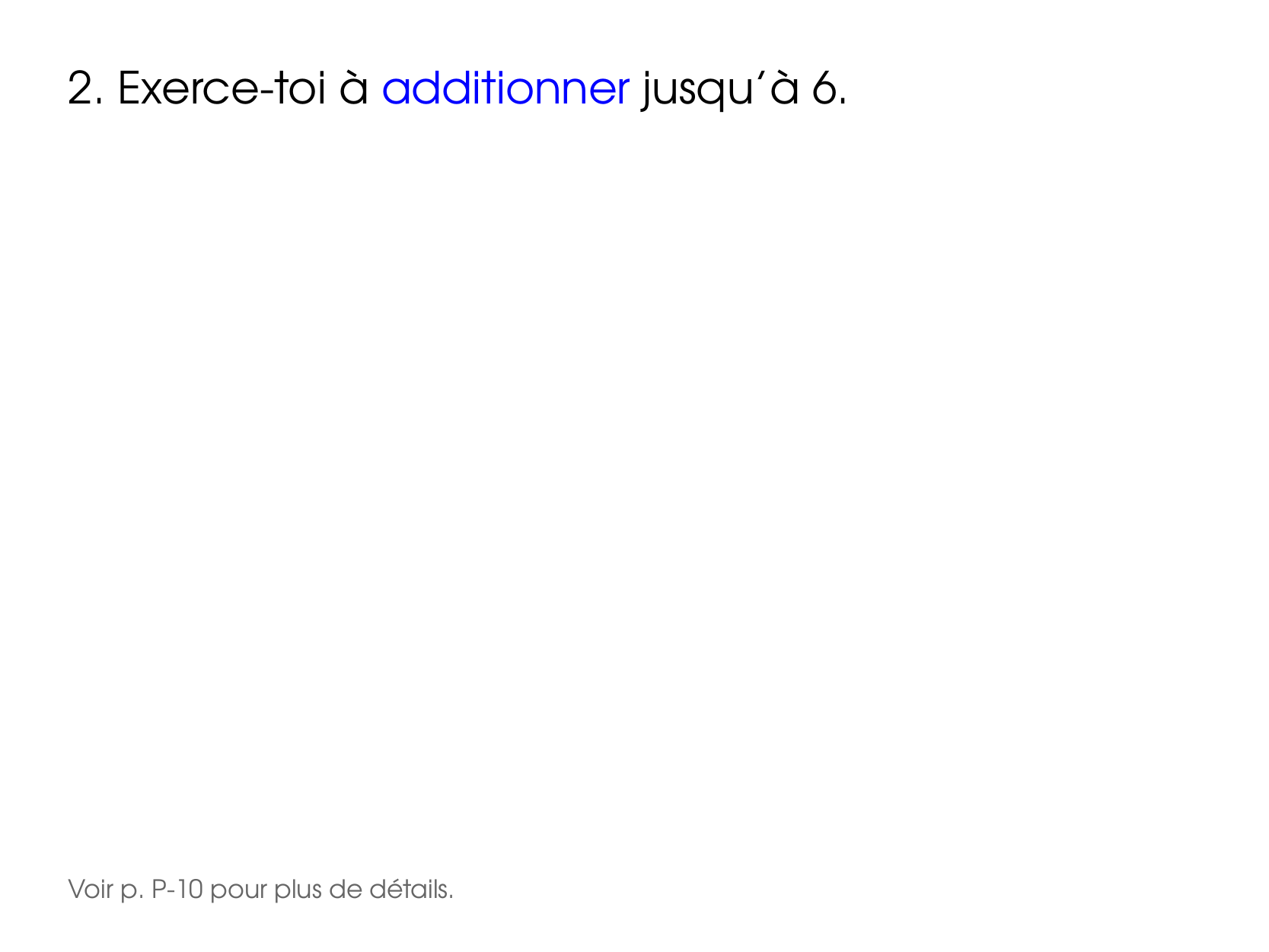

2. Exerce-toi à additionner jusqu’à 6.
Voir p. P-10 pour plus de détails.